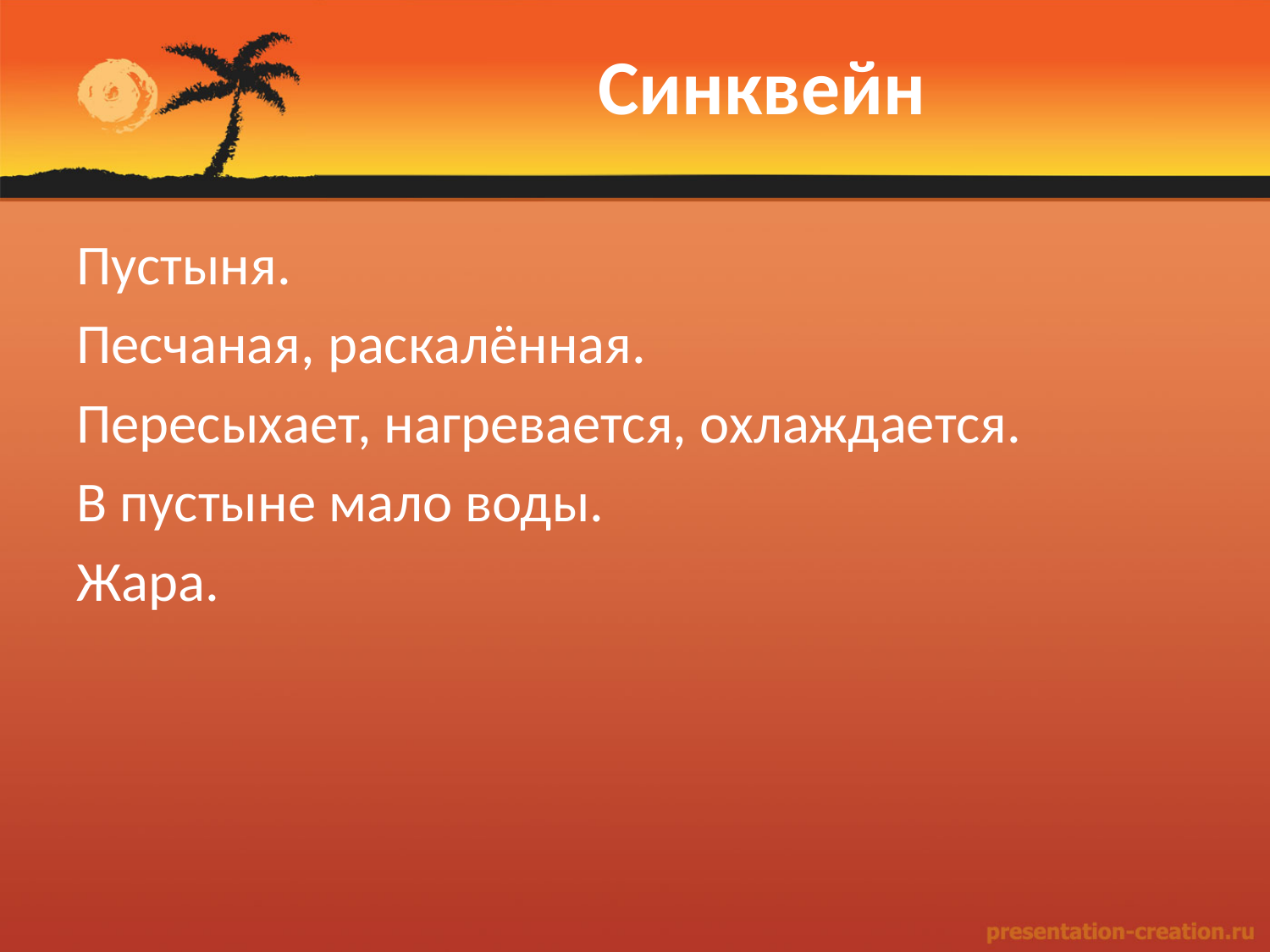

# Синквейн
Пустыня.
Песчаная, раскалённая.
Пересыхает, нагревается, охлаждается.
В пустыне мало воды.
Жара.